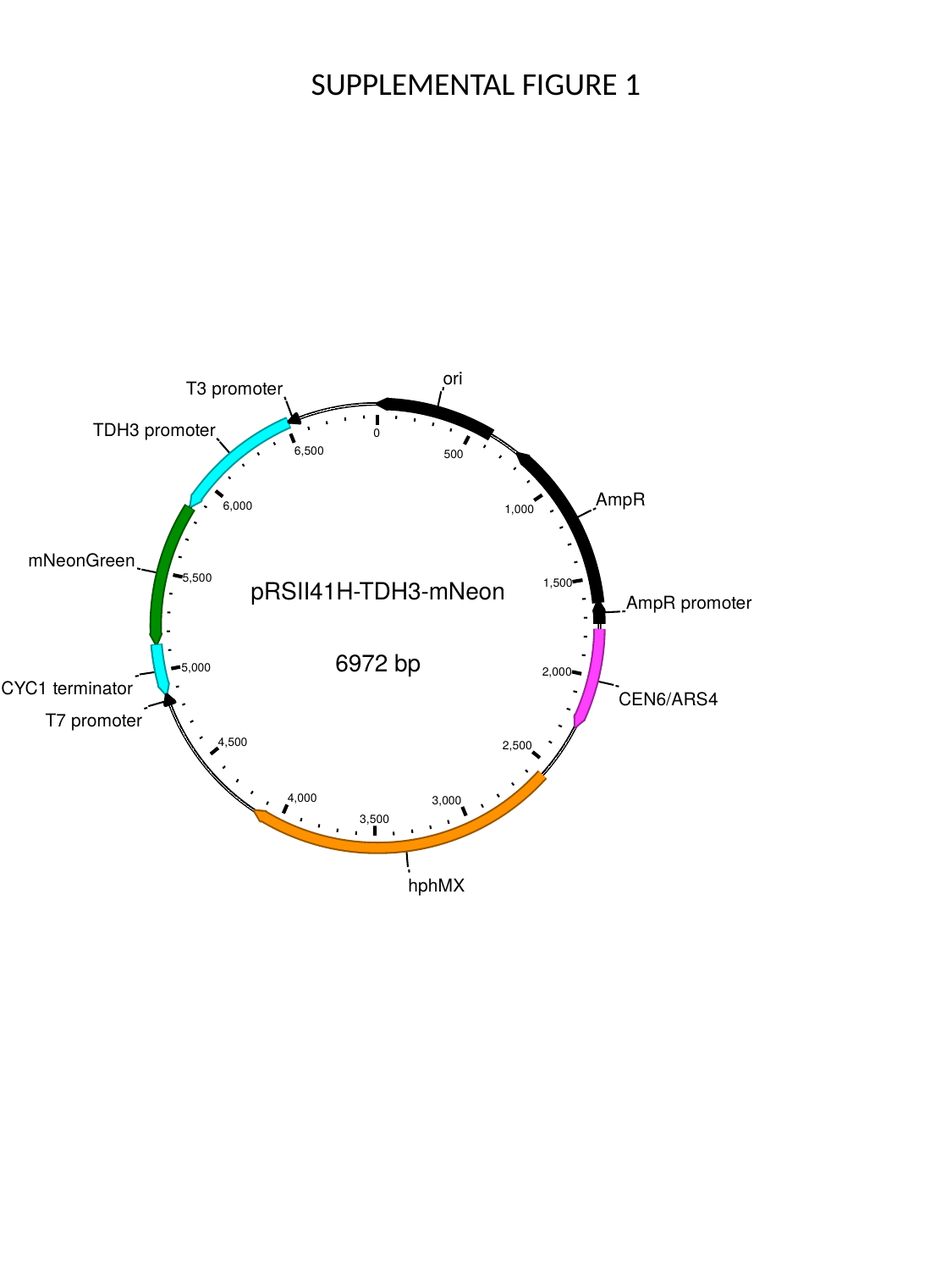

SUPPLEMENTAL FIGURE 1
ori
T3 promoter

TDH3 promoter

0

6,500

500

AmpR

6,000
1,000

mNeonGreen

5,500

1,500
pRSII41H-TDH3-mNeon

AmpR promoter

6972 bp

5,000
2,000

CYC1 terminator

CEN6/ARS4

T7 promoter

4,500

2,500

4,000

3,000

3,500

hphMX